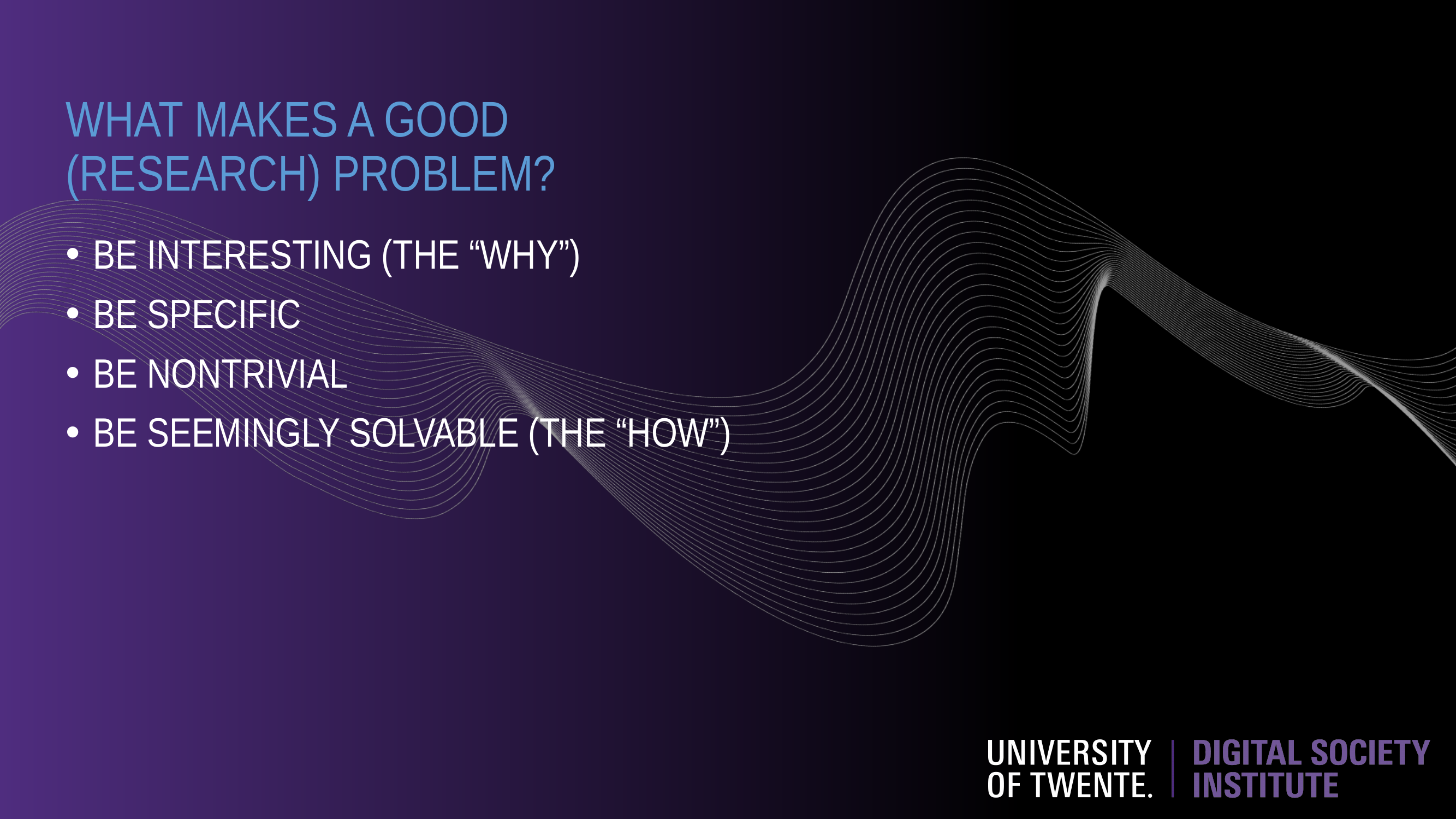

WHAT MAKES A GOOD (RESEARCH) PROBLEM?
BE INTERESTING (THE “WHY”)
BE SPECIFIC
BE NONTRIVIAL
BE SEEMINGLY SOLVABLE (THE “HOW”)